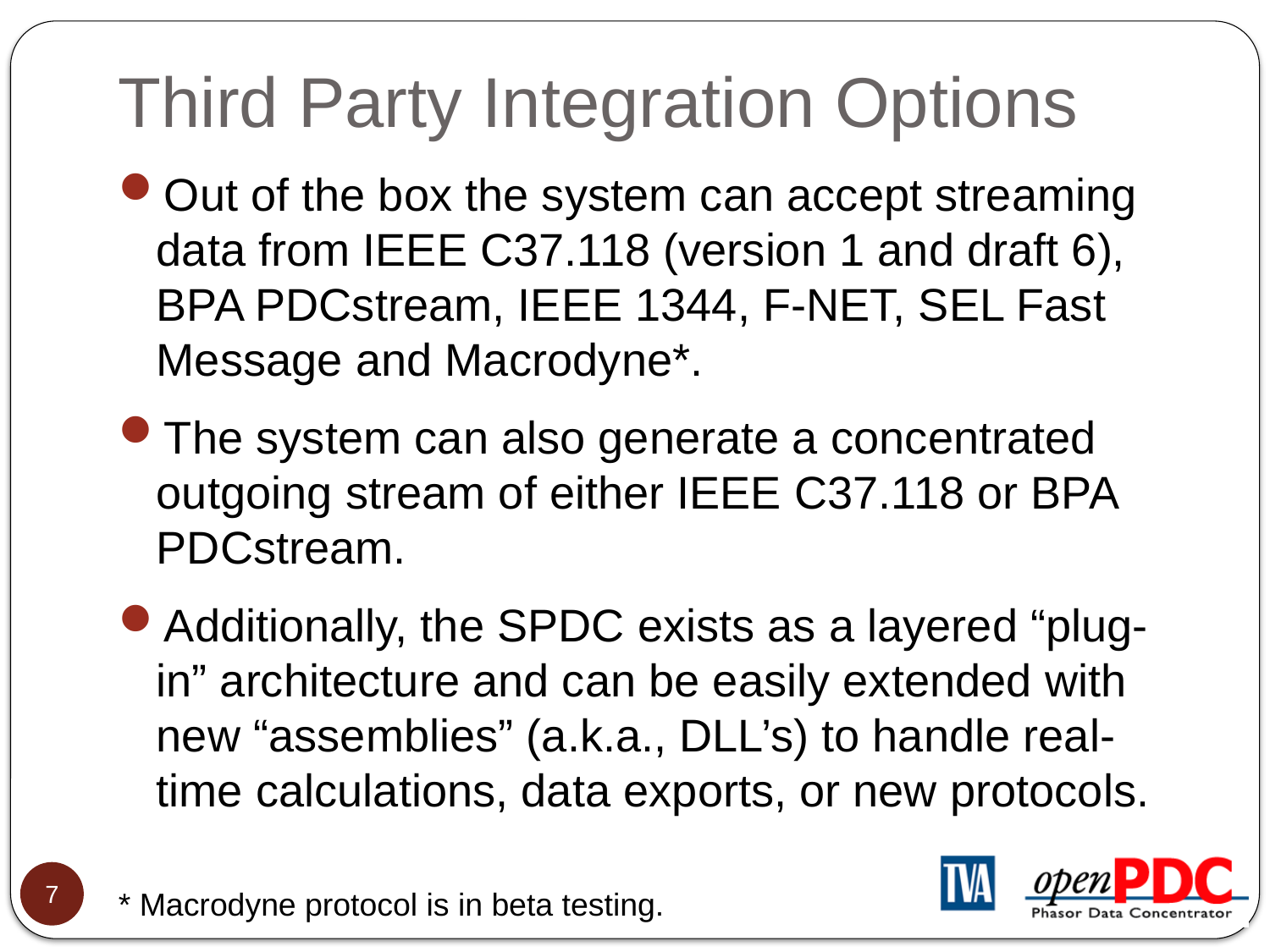

# Third Party Integration Options
Out of the box the system can accept streaming data from IEEE C37.118 (version 1 and draft 6), BPA PDCstream, IEEE 1344, F-NET, SEL Fast Message and Macrodyne*.
The system can also generate a concentrated outgoing stream of either IEEE C37.118 or BPA PDCstream.
Additionally, the SPDC exists as a layered “plug-in” architecture and can be easily extended with new “assemblies” (a.k.a., DLL’s) to handle real-time calculations, data exports, or new protocols.
7
* Macrodyne protocol is in beta testing.